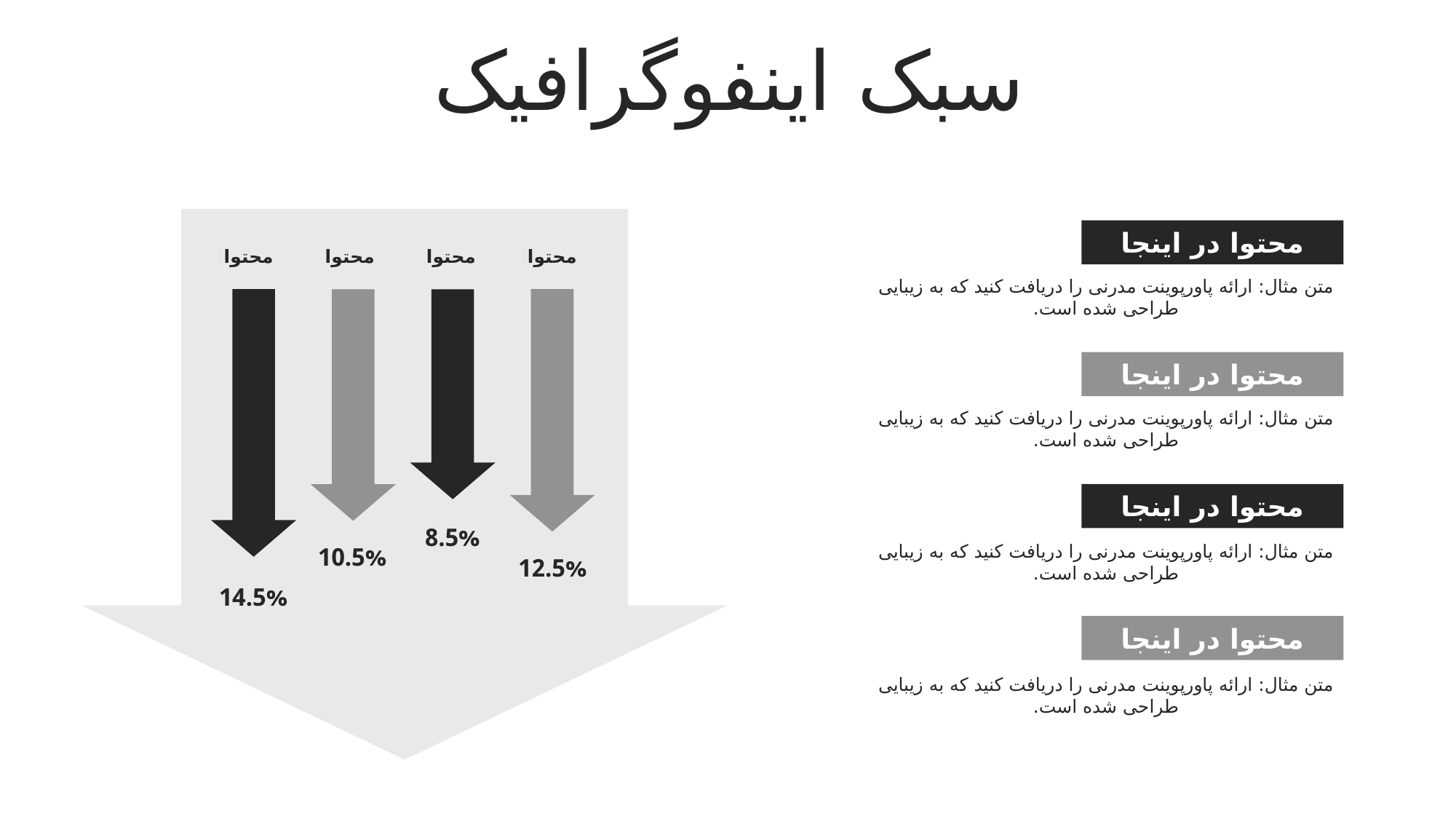

سبک اینفوگرافیک

محتوا در اینجا
محتوا
محتوا
محتوا
محتوا
متن مثال: ارائه پاورپوینت مدرنی را دریافت کنید که به زیبایی طراحی شده است.

محتوا در اینجا
متن مثال: ارائه پاورپوینت مدرنی را دریافت کنید که به زیبایی طراحی شده است.
محتوا در اینجا
8.5%
متن مثال: ارائه پاورپوینت مدرنی را دریافت کنید که به زیبایی طراحی شده است.
10.5%
12.5%
14.5%
محتوا در اینجا
متن مثال: ارائه پاورپوینت مدرنی را دریافت کنید که به زیبایی طراحی شده است.